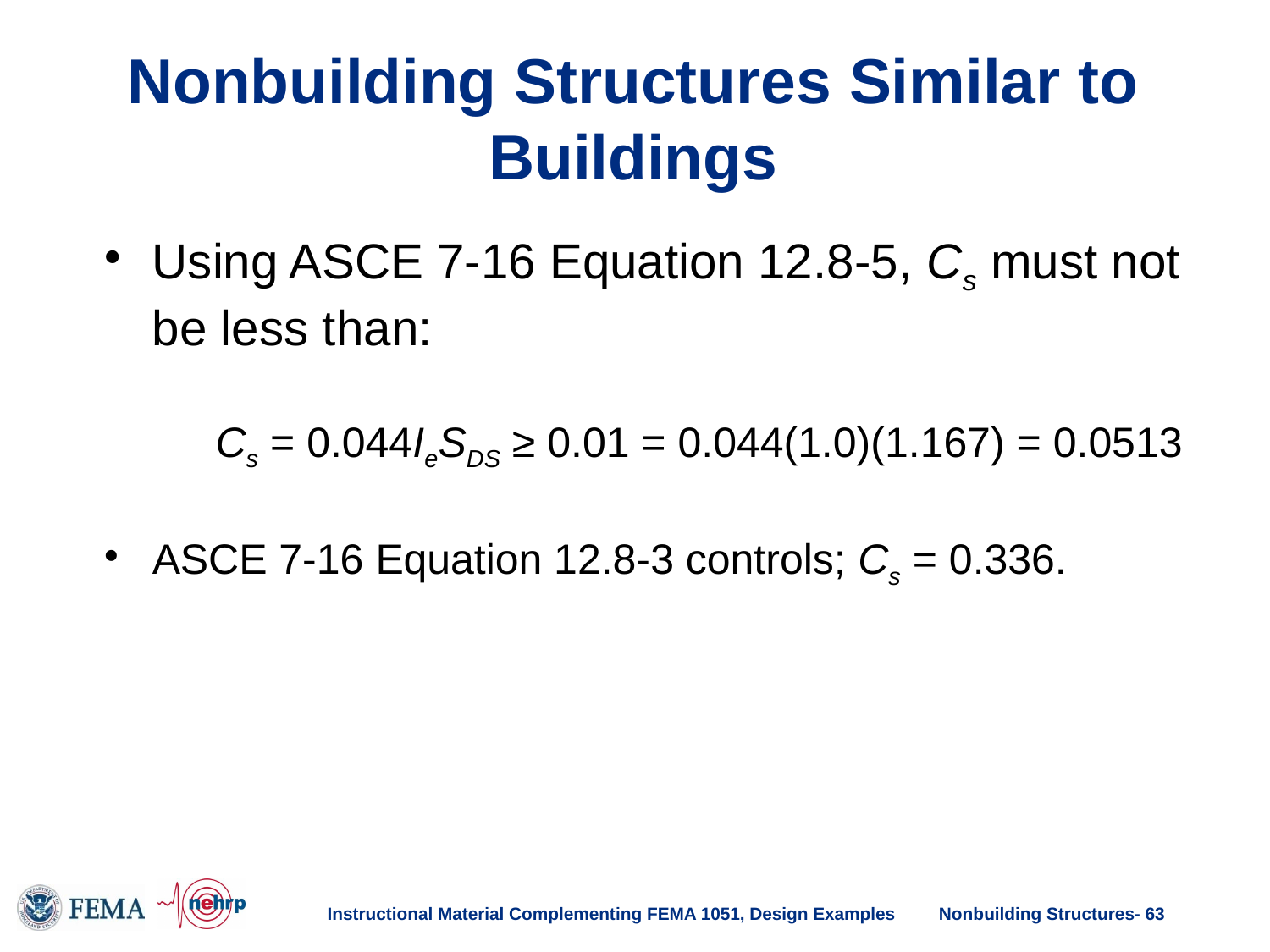

# Nonbuilding Structures Similar to Buildings
Using ASCE 7-16 Equation 12.8-5, Cs must not be less than:
    Cs = 0.044IeSDS ≥ 0.01 = 0.044(1.0)(1.167) = 0.0513
ASCE 7-16 Equation 12.8-3 controls; Cs = 0.336.

Instructional Material Complementing FEMA 1051, Design Examples
Nonbuilding Structures- 63